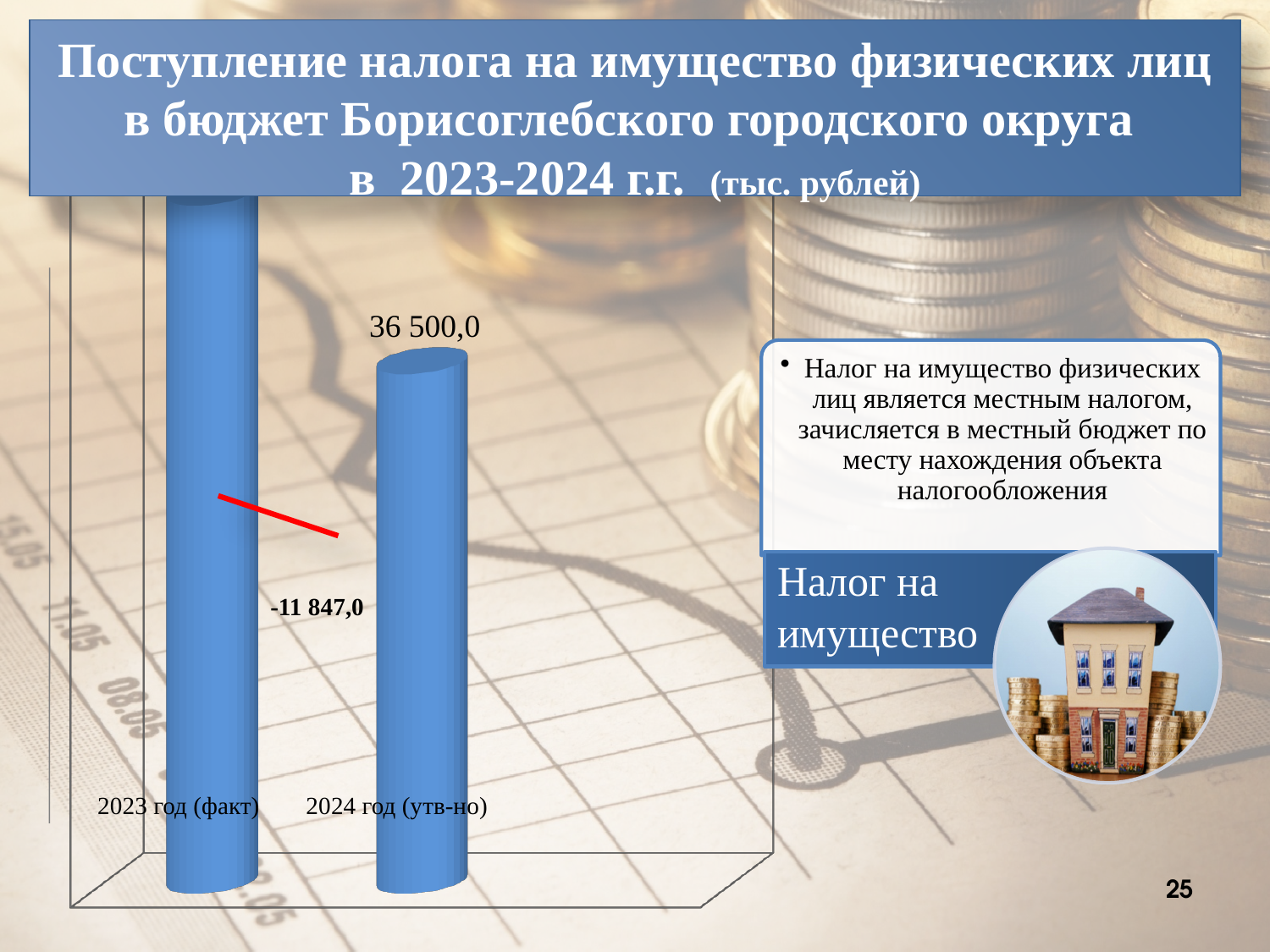

Поступление налога на имущество физических лиц в бюджет Борисоглебского городского округа
в  2023-2024 г.г.  (тыс. рублей)

[unsupported chart]

Налог на имущество физических лиц является местным налогом, зачисляется в местный бюджет по месту нахождения объекта налогообложения
Налог на имущество
-11 847,0
2023 год (факт)
2024 год (утв-но)
25